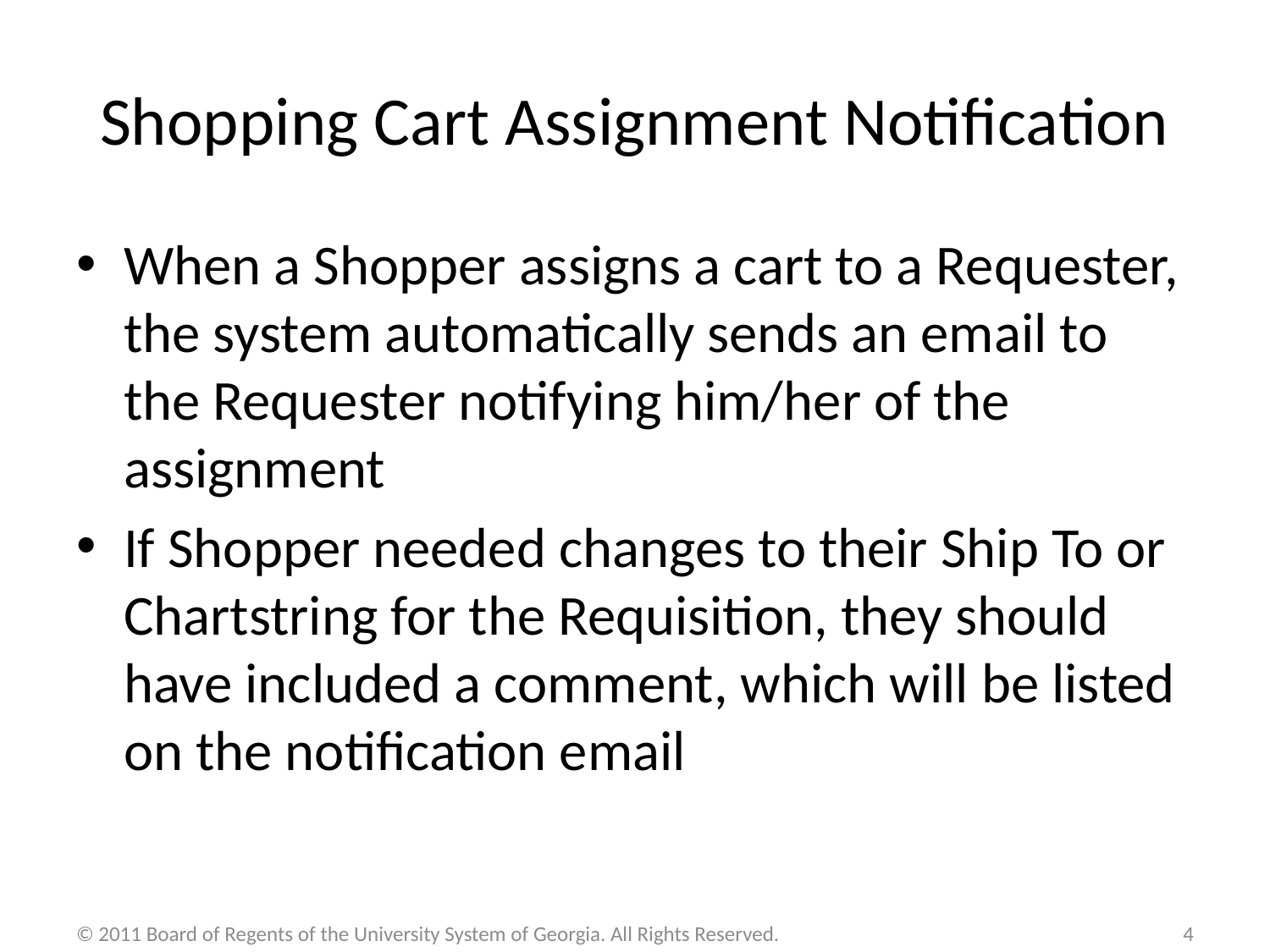

# Shopping Cart Assignment Notification
When a Shopper assigns a cart to a Requester, the system automatically sends an email to the Requester notifying him/her of the assignment
If Shopper needed changes to their Ship To or Chartstring for the Requisition, they should have included a comment, which will be listed on the notification email
© 2011 Board of Regents of the University System of Georgia. All Rights Reserved.
4